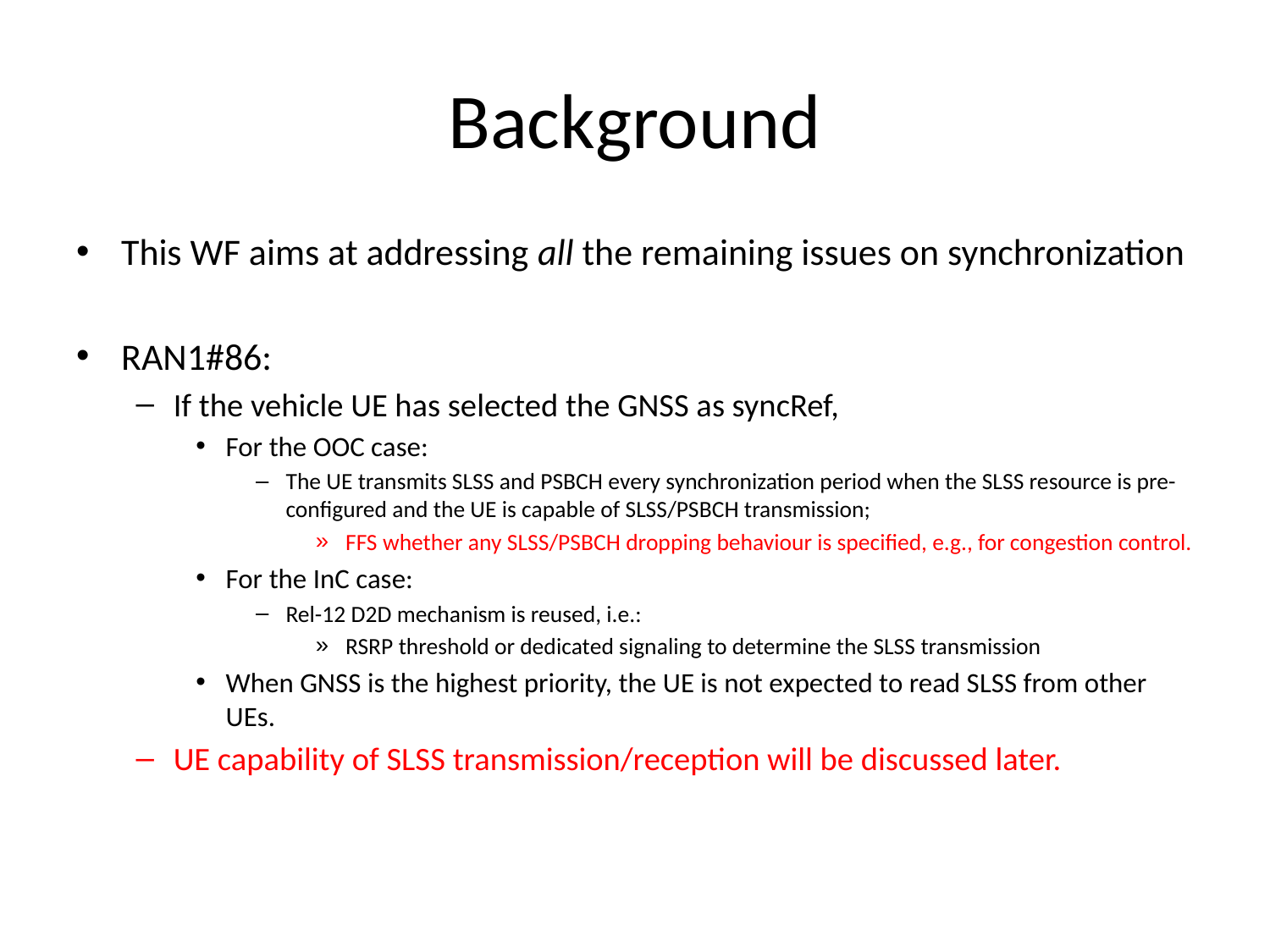

# Background
This WF aims at addressing all the remaining issues on synchronization

RAN1#86:
If the vehicle UE has selected the GNSS as syncRef,
For the OOC case:
The UE transmits SLSS and PSBCH every synchronization period when the SLSS resource is pre-configured and the UE is capable of SLSS/PSBCH transmission;
FFS whether any SLSS/PSBCH dropping behaviour is specified, e.g., for congestion control.
For the InC case:
Rel-12 D2D mechanism is reused, i.e.:
RSRP threshold or dedicated signaling to determine the SLSS transmission
When GNSS is the highest priority, the UE is not expected to read SLSS from other UEs.
UE capability of SLSS transmission/reception will be discussed later.